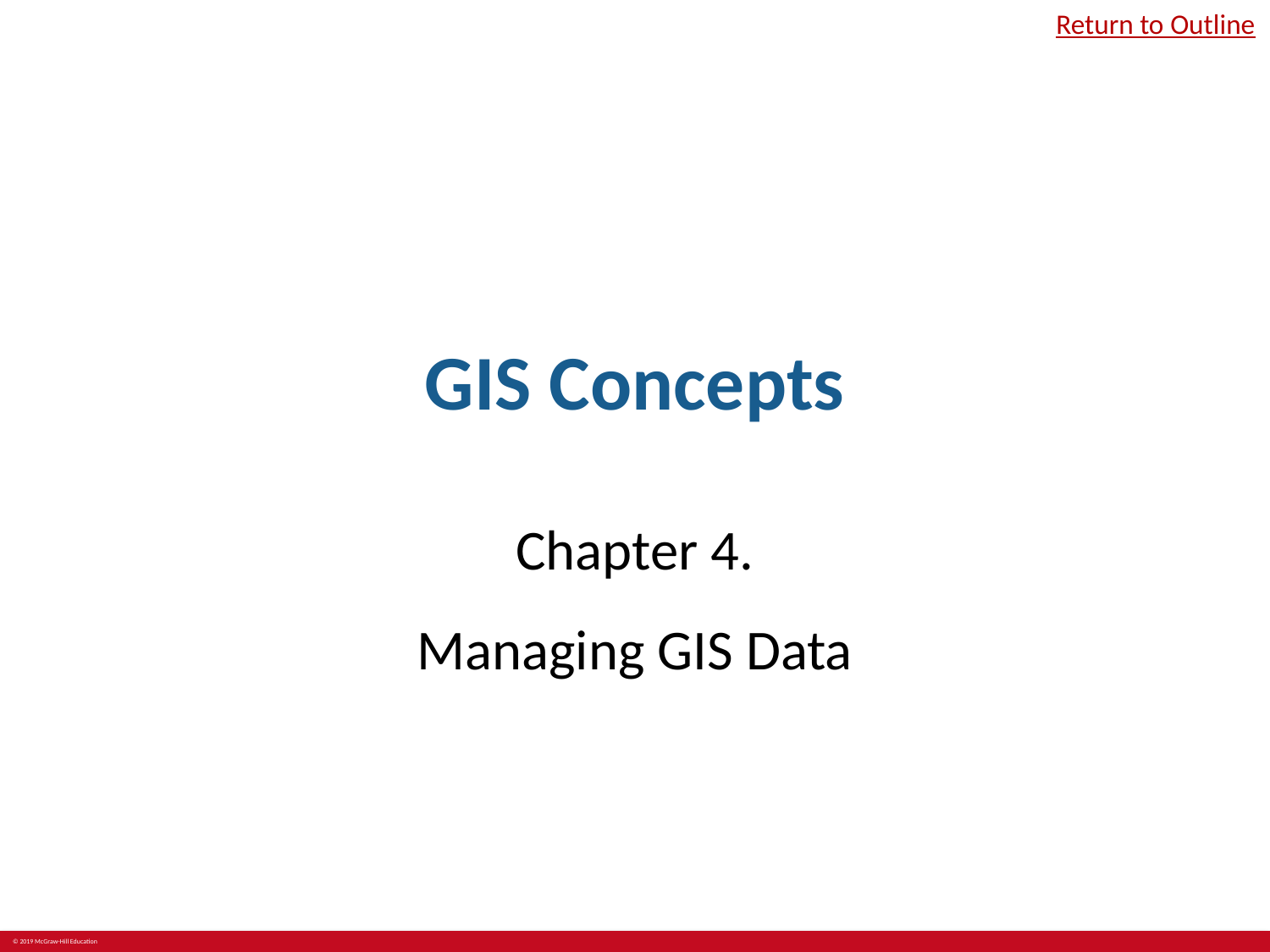

Return to Outline
# GIS Concepts
Chapter 4.
Managing GIS Data